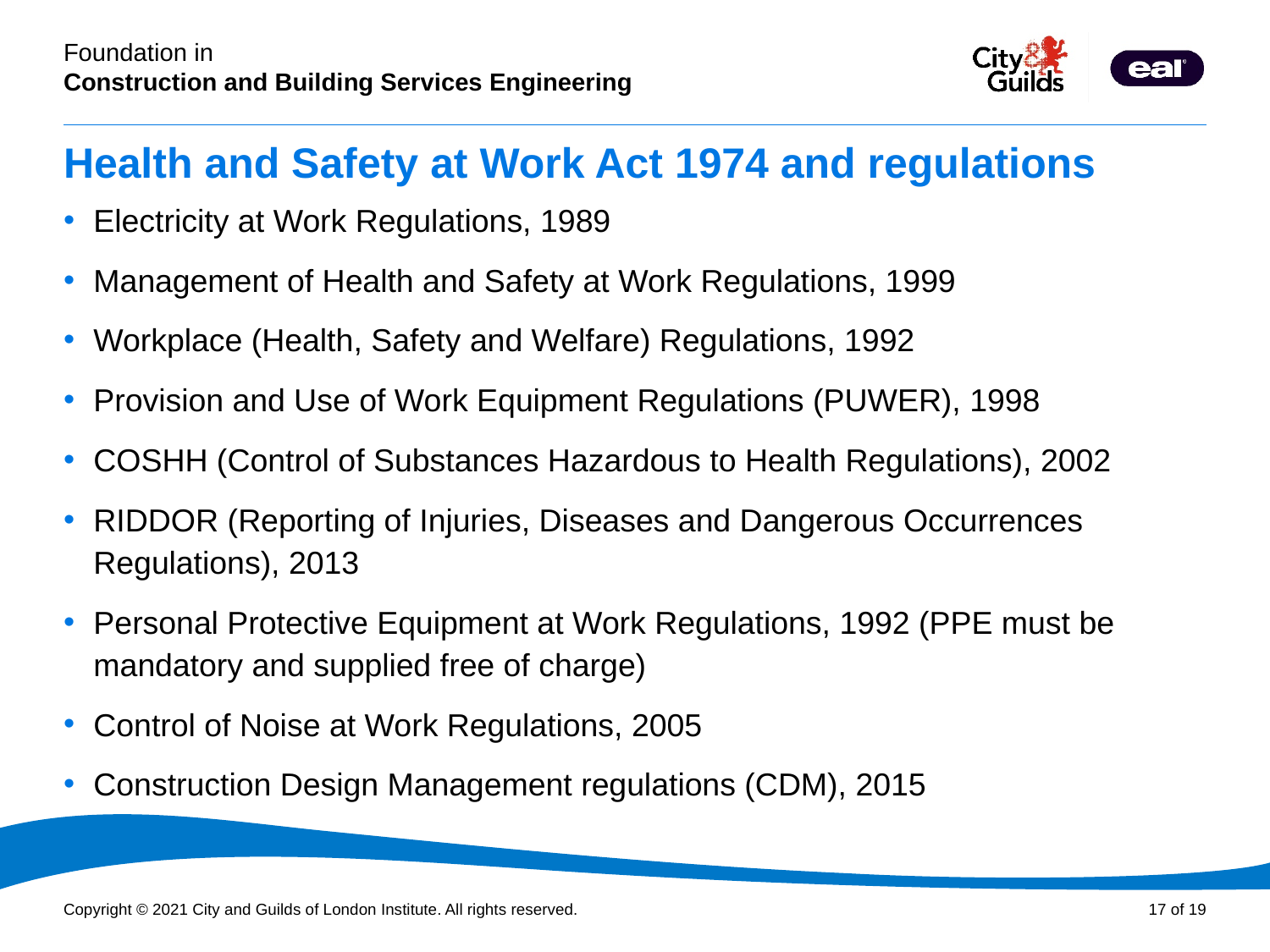

# Health and Safety at Work Act 1974 and regulations
Electricity at Work Regulations, 1989
Management of Health and Safety at Work Regulations, 1999
Workplace (Health, Safety and Welfare) Regulations, 1992
Provision and Use of Work Equipment Regulations (PUWER), 1998
COSHH (Control of Substances Hazardous to Health Regulations), 2002
RIDDOR (Reporting of Injuries, Diseases and Dangerous Occurrences Regulations), 2013
Personal Protective Equipment at Work Regulations, 1992 (PPE must be mandatory and supplied free of charge)
Control of Noise at Work Regulations, 2005
Construction Design Management regulations (CDM), 2015